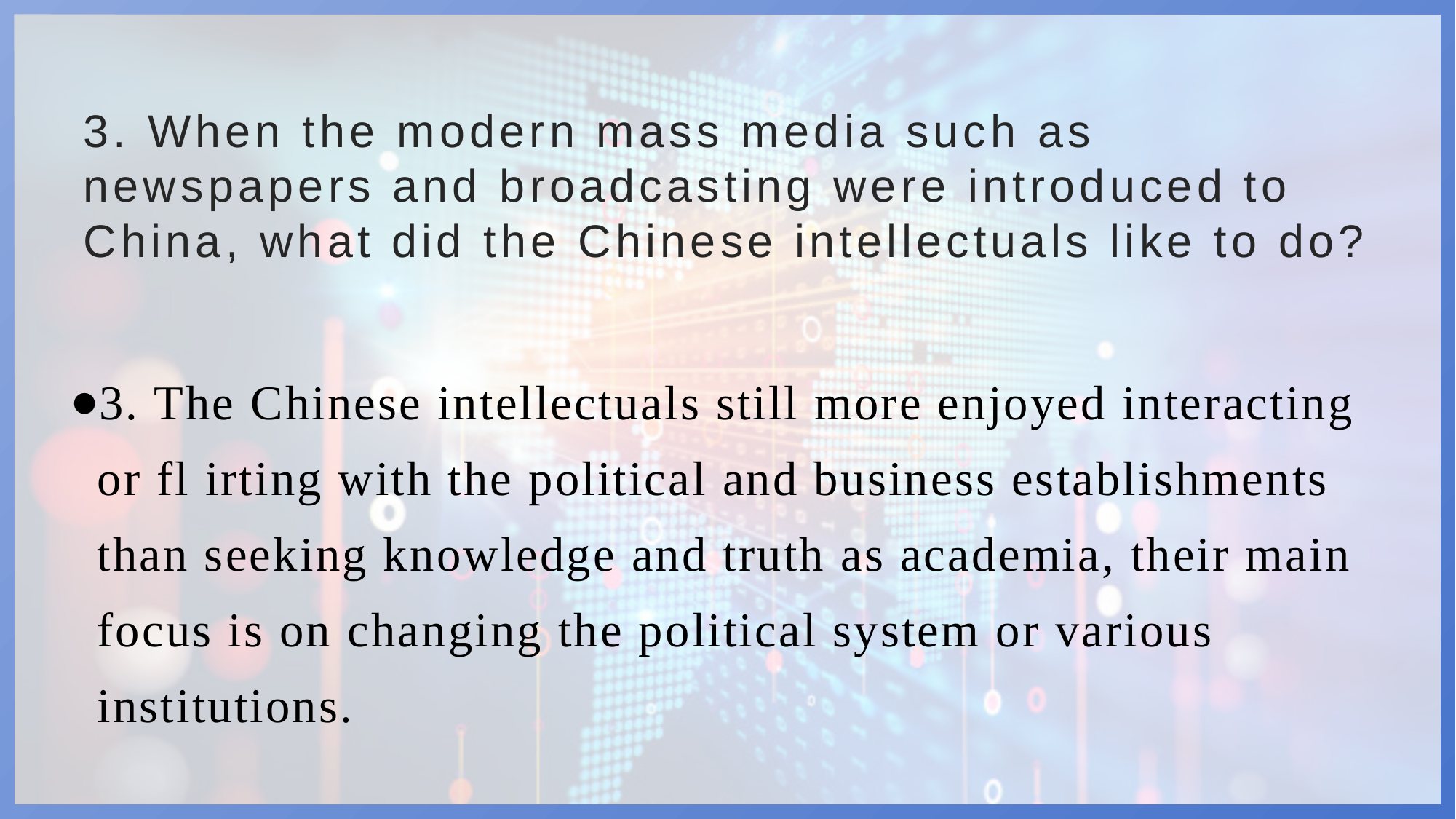

# 3. When the modern mass media such as newspapers and broadcasting were introduced to China, what did the Chinese intellectuals like to do?
3. The Chinese intellectuals still more enjoyed interacting or fl irting with the political and business establishments than seeking knowledge and truth as academia, their main focus is on changing the political system or various institutions.